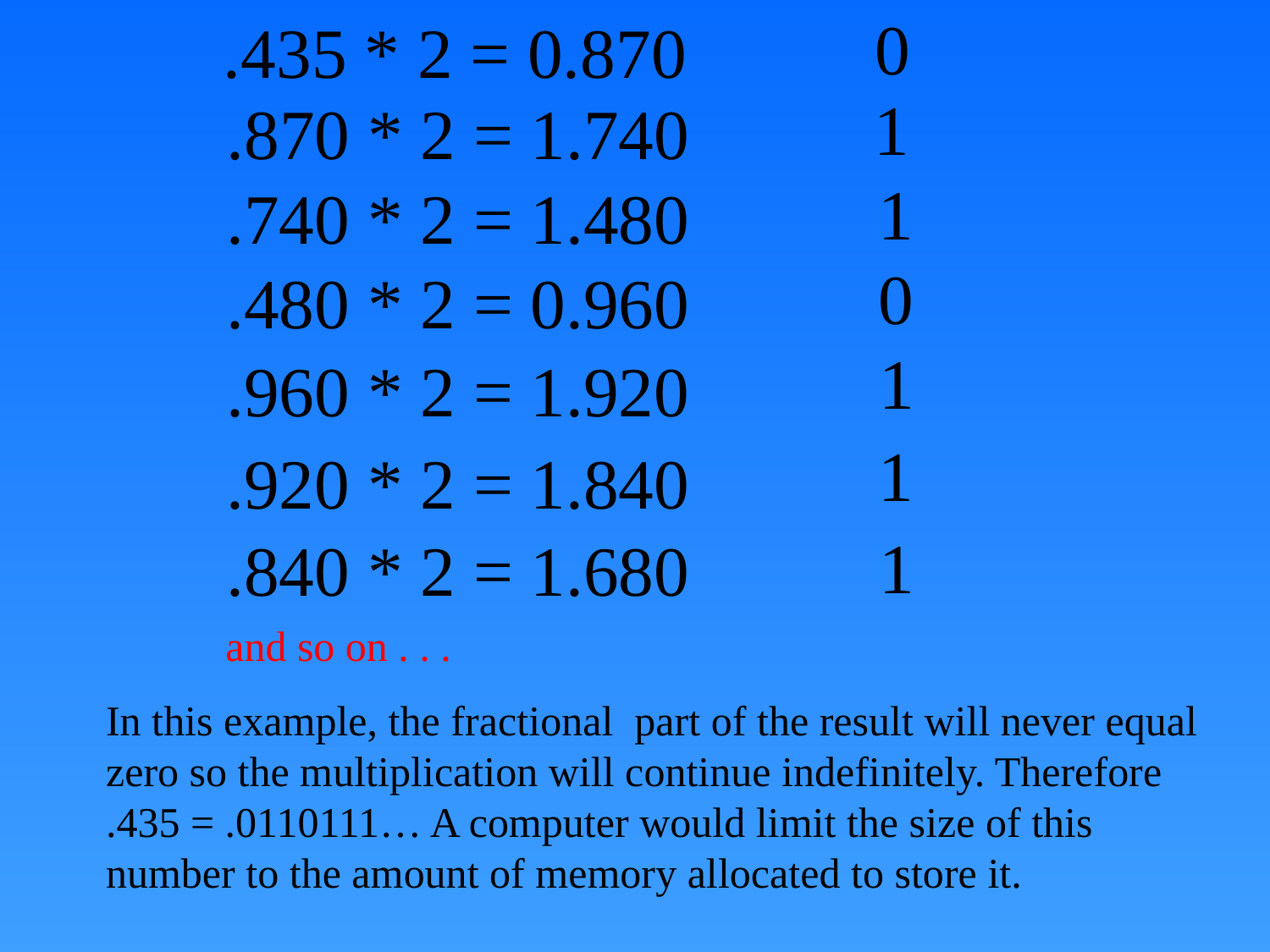

0
.435 * 2 = 0.870
1
.870 * 2 = 1.740
1
.740 * 2 = 1.480
0
.480 * 2 = 0.960
1
.960 * 2 = 1.920
1
.920 * 2 = 1.840
1
.840 * 2 = 1.680
and so on . . .
In this example, the fractional  part of the result will never equal
zero so the multiplication will continue indefinitely. Therefore
.435 = .0110111… A computer would limit the size of this
number to the amount of memory allocated to store it.